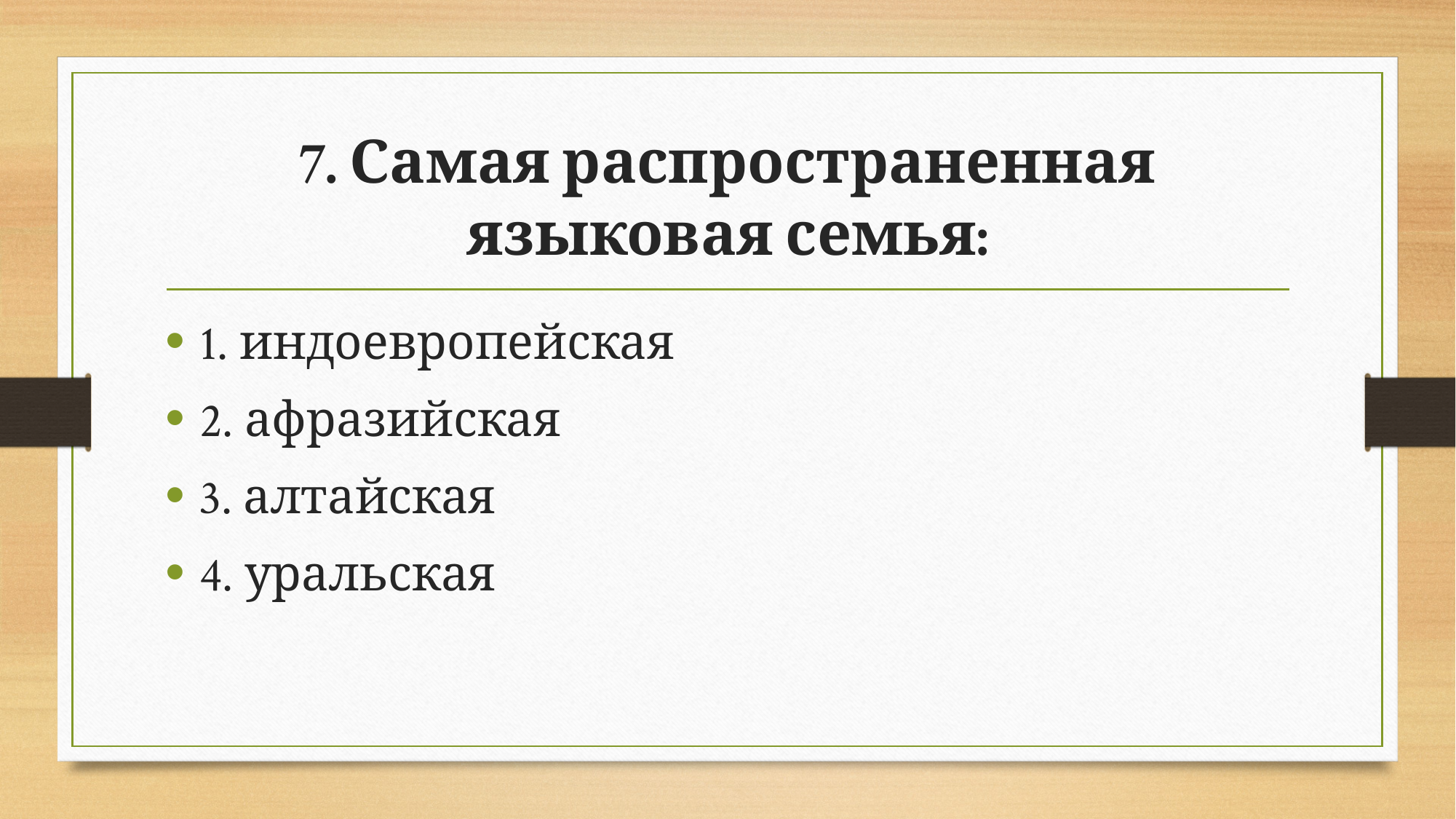

# 7. Самая распространенная языковая семья:
1. индоевропейская
2. афразийская
3. алтайская
4. уральская